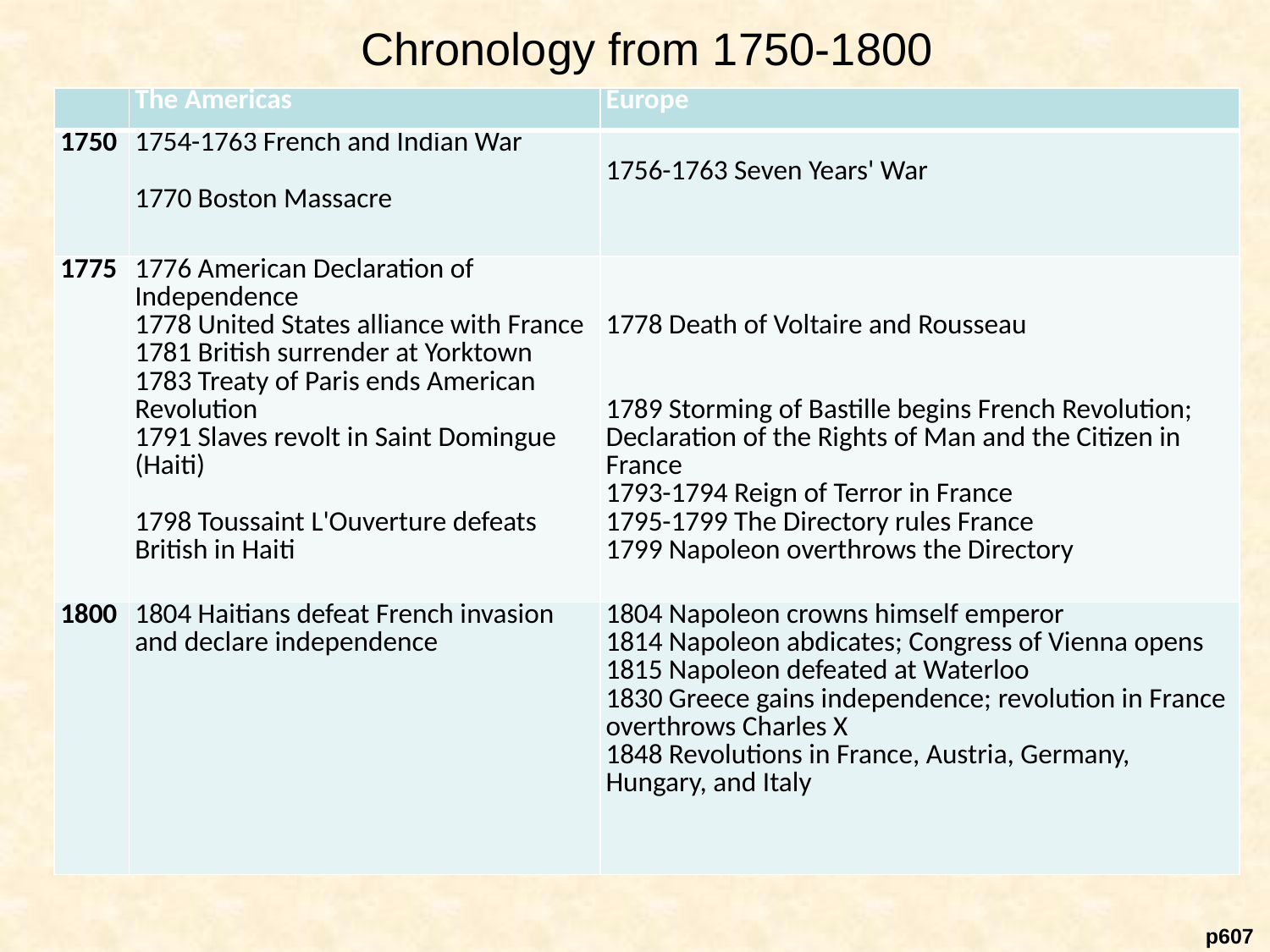

# Chronology from 1750-1800
| Empty cell | The Americas | Europe |
| --- | --- | --- |
| 1750 | 1754-1763 French and Indian War 1770 Boston Massacre | 1756-1763 Seven Years' War |
| 1775 | 1776 American Declaration of Independence 1778 United States alliance with France 1781 British surrender at Yorktown 1783 Treaty of Paris ends American Revolution 1791 Slaves revolt in Saint Domingue (Haiti) 1798 Toussaint L'Ouverture defeats British in Haiti | 1778 Death of Voltaire and Rousseau 1789 Storming of Bastille begins French Revolution; Declaration of the Rights of Man and the Citizen in France 1793-1794 Reign of Terror in France 1795-1799 The Directory rules France 1799 Napoleon overthrows the Directory |
| 1800 | 1804 Haitians defeat French invasion and declare independence | 1804 Napoleon crowns himself emperor 1814 Napoleon abdicates; Congress of Vienna opens 1815 Napoleon defeated at Waterloo 1830 Greece gains independence; revolution in France overthrows Charles X 1848 Revolutions in France, Austria, Germany, Hungary, and Italy |
 p607